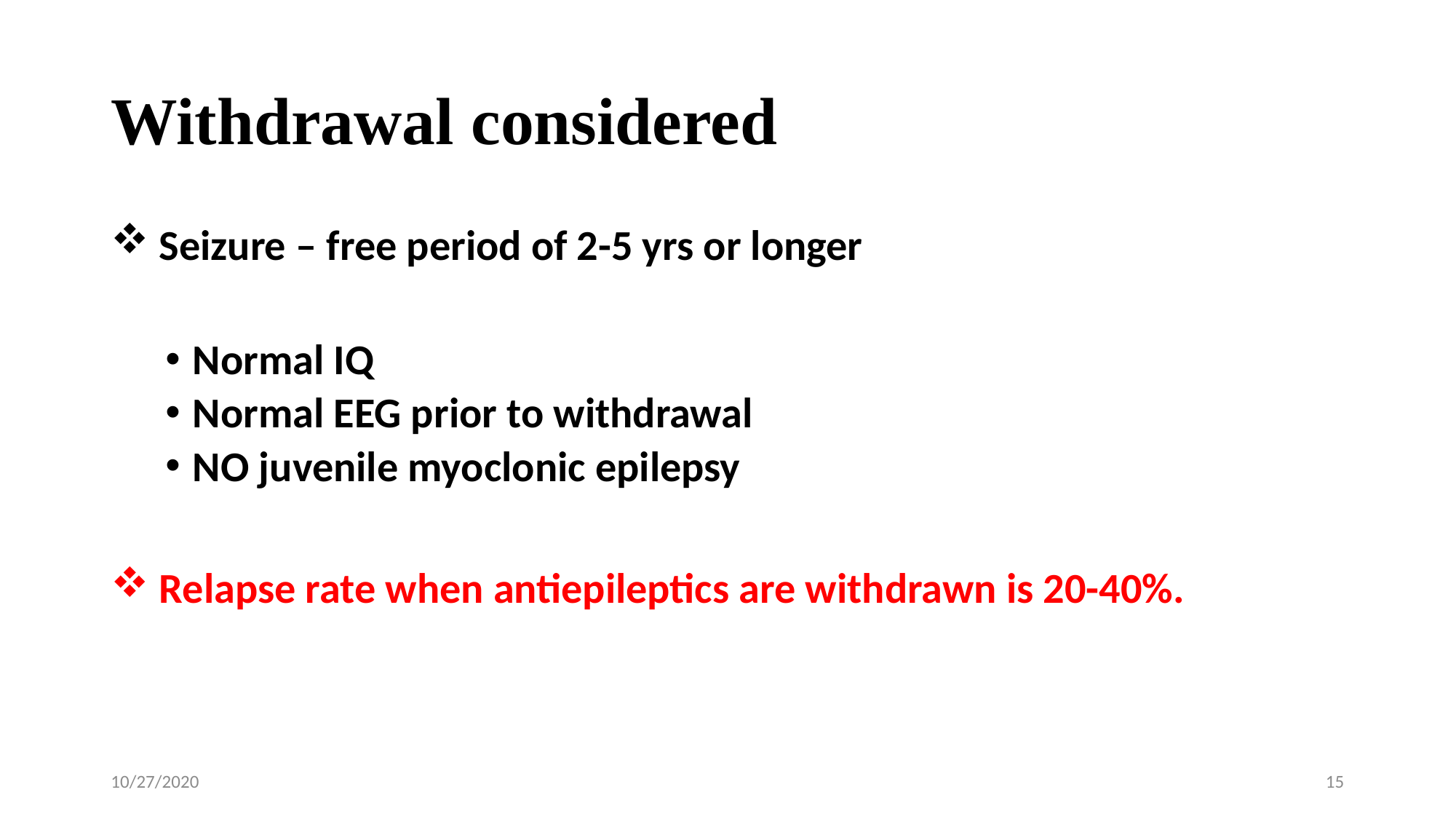

# Withdrawal considered
 Seizure – free period of 2-5 yrs or longer

Normal IQ
Normal EEG prior to withdrawal
NO juvenile myoclonic epilepsy

 Relapse rate when antiepileptics are withdrawn is 20-40%.

10/27/2020
15